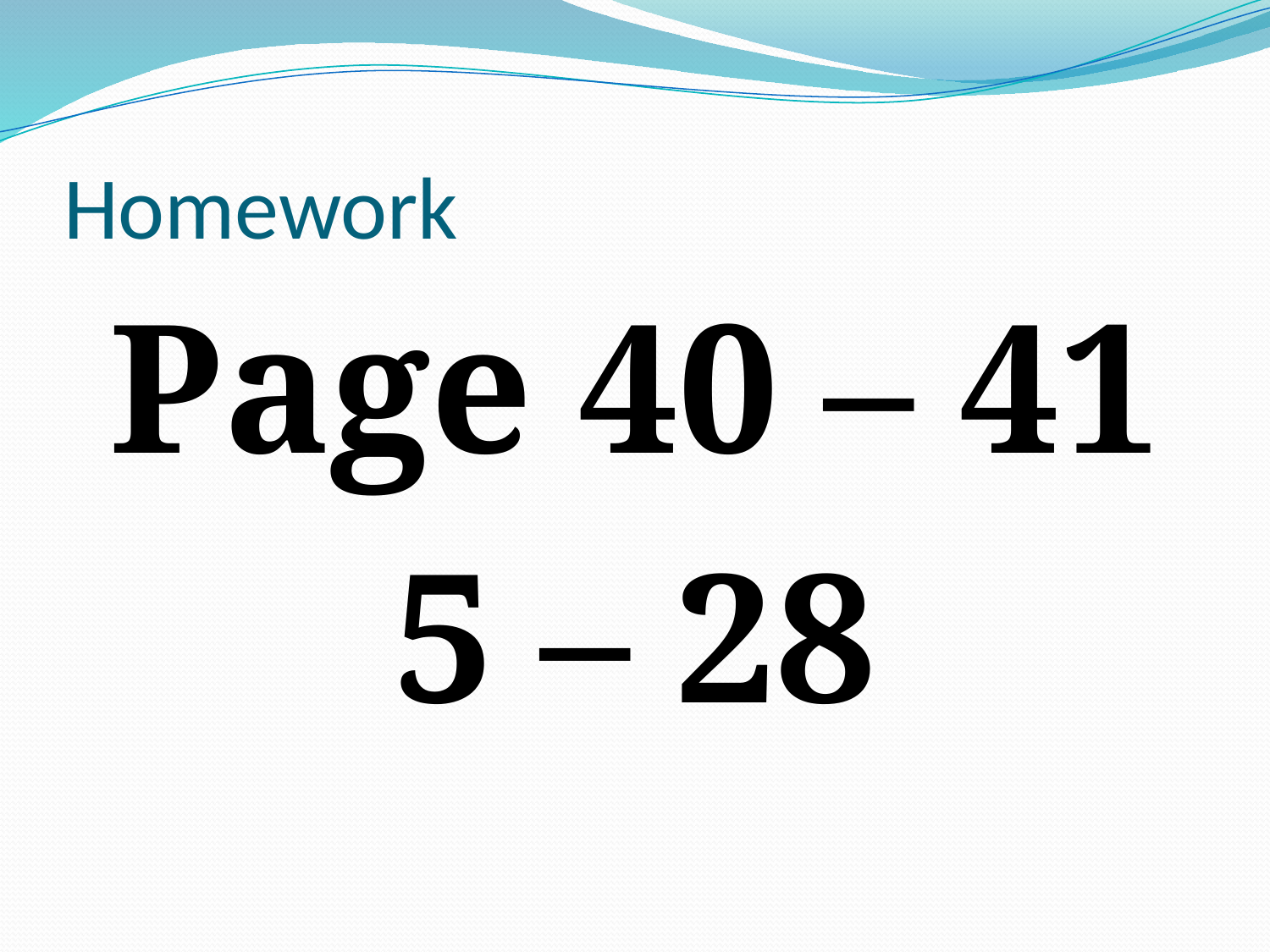

# Homework
Page 40 – 41
5 – 28